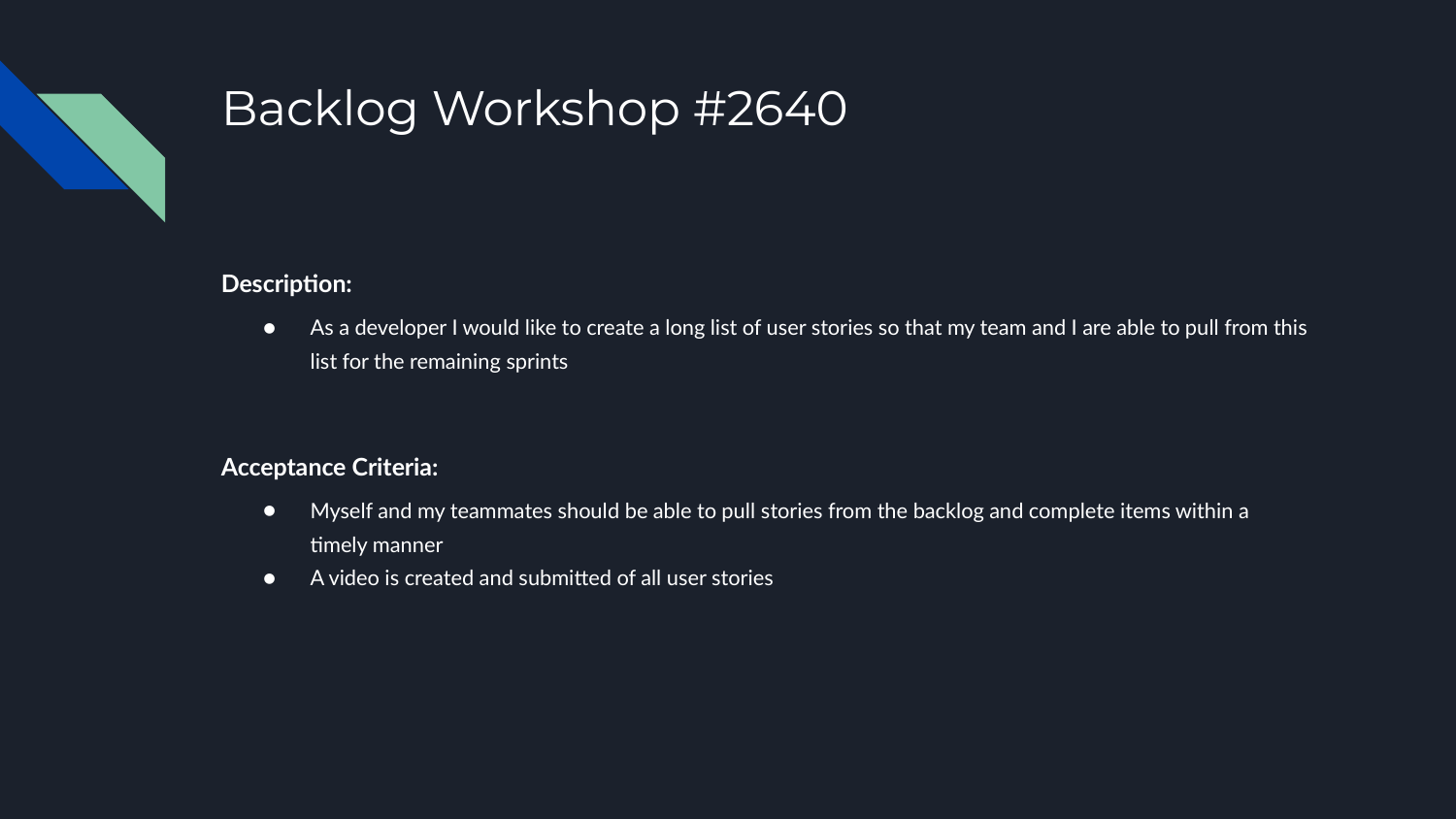

# Backlog Workshop #2640
Description:
As a developer I would like to create a long list of user stories so that my team and I are able to pull from this list for the remaining sprints

Acceptance Criteria:
Myself and my teammates should be able to pull stories from the backlog and complete items within a timely manner
A video is created and submitted of all user stories